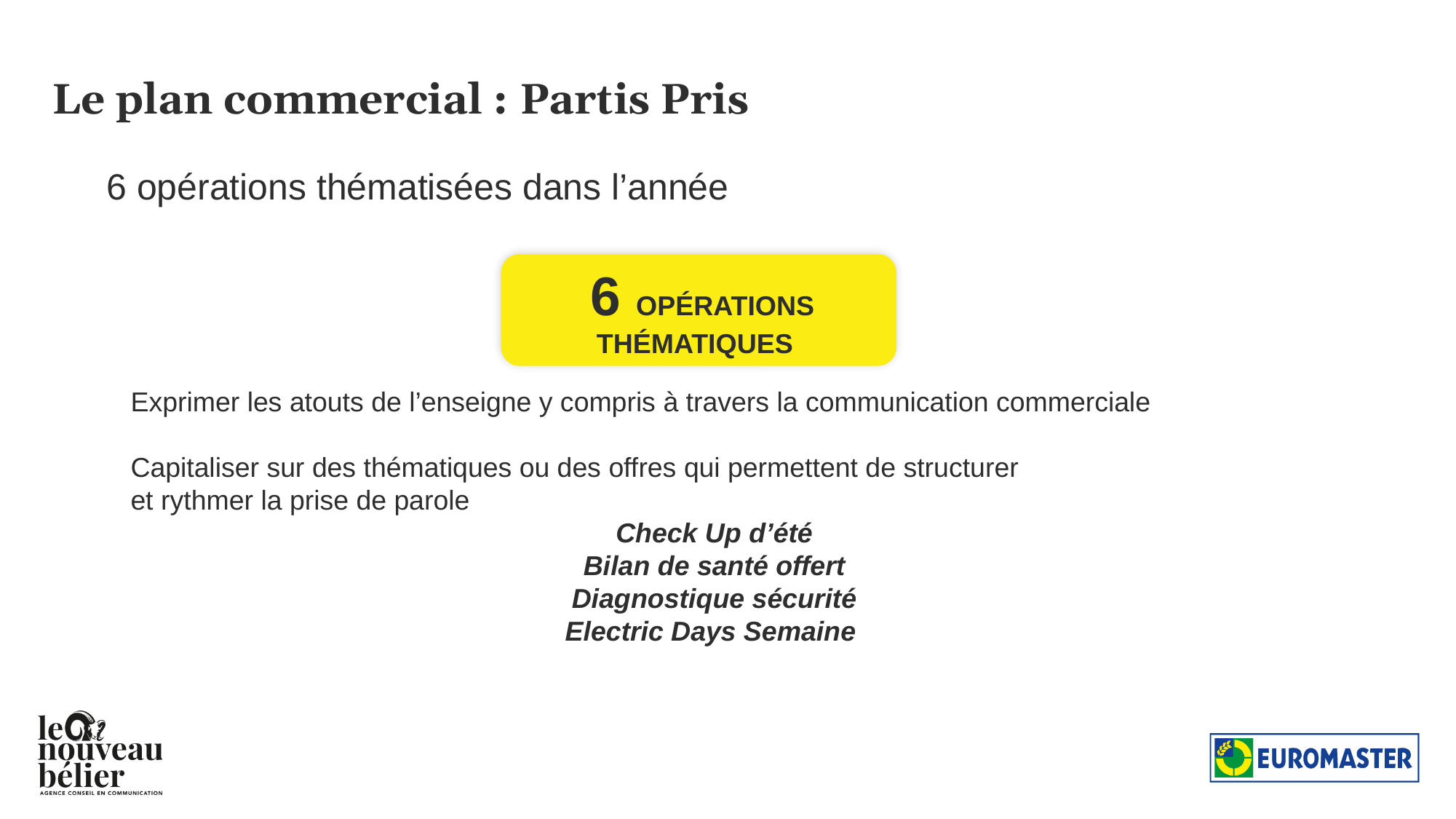

# Le plan commercial : Partis Pris

6 opérations thématisées dans l’année
 6 OPÉRATIONS  THÉMATIQUES
Exprimer les atouts de l’enseigne y compris à travers la communication commerciale

Capitaliser sur des thématiques ou des offres qui permettent de structurer
et rythmer la prise de parole
Check Up d’été
Bilan de santé offert
Diagnostique sécurité
Electric Days Semaine